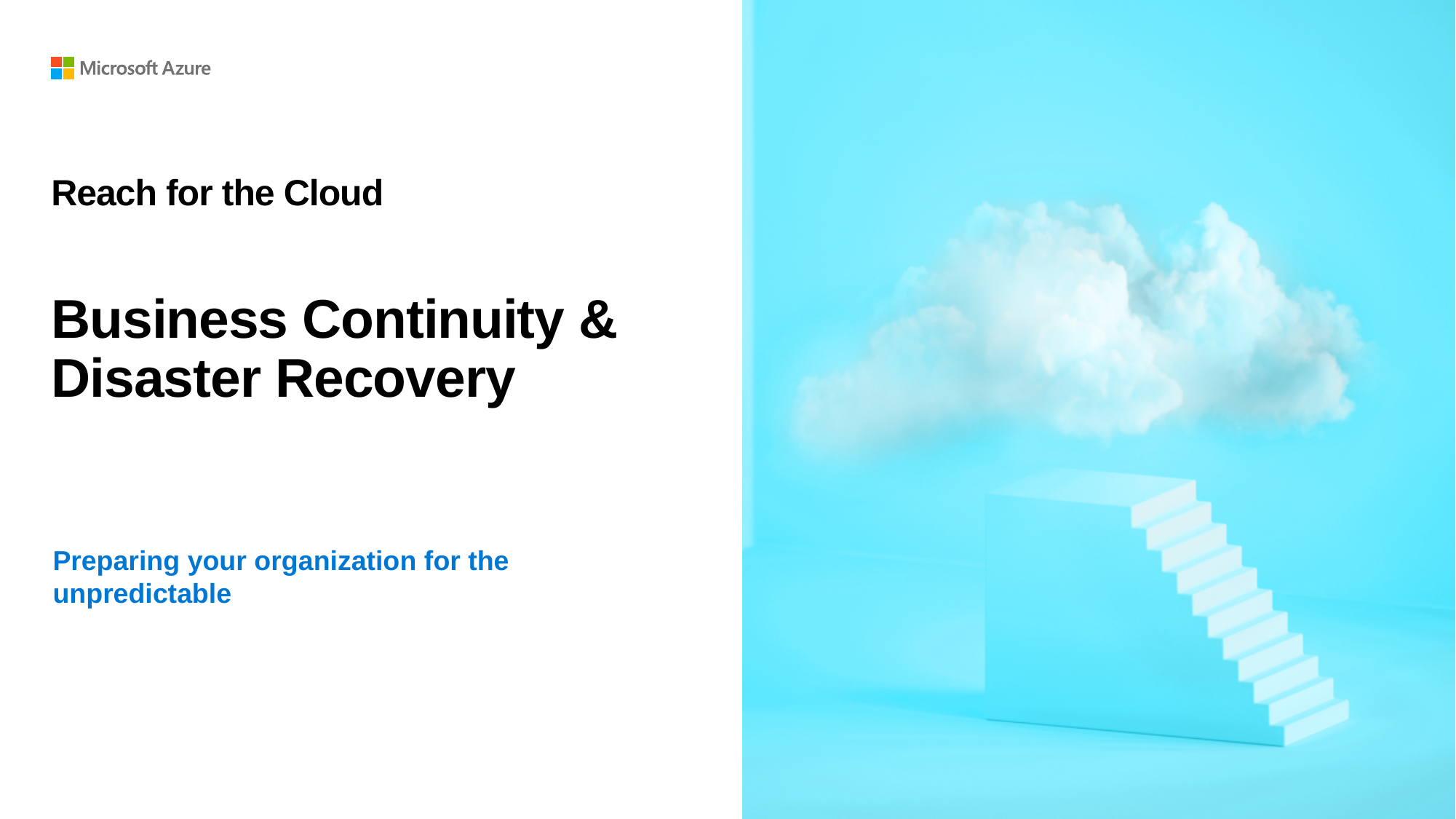

# Reach for the Cloud Business Continuity & Disaster Recovery
Preparing your organization for the unpredictable